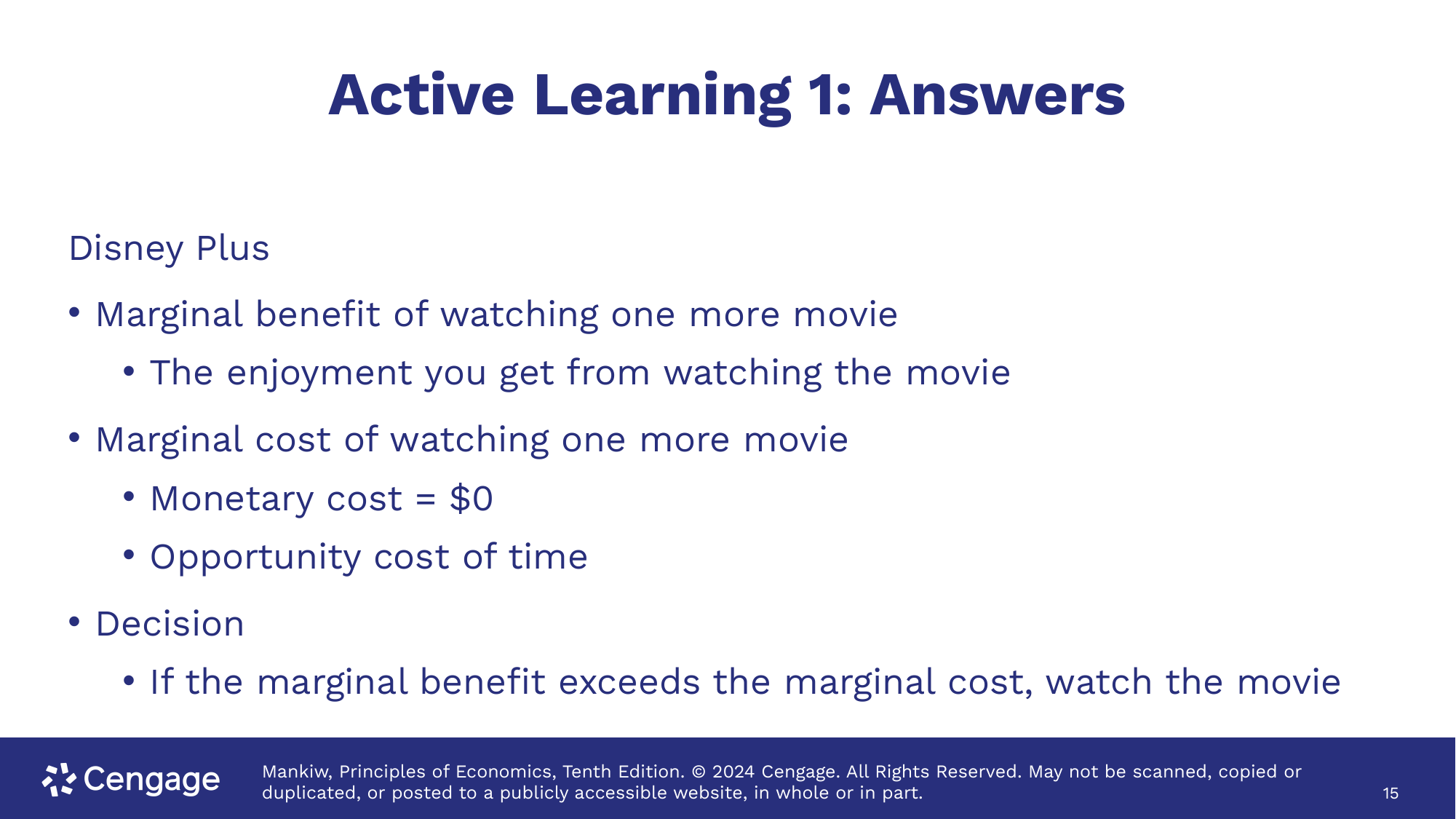

# Active Learning 1: Answers
Disney Plus
Marginal benefit of watching one more movie
The enjoyment you get from watching the movie
Marginal cost of watching one more movie
Monetary cost = $0
Opportunity cost of time
Decision
If the marginal benefit exceeds the marginal cost, watch the movie